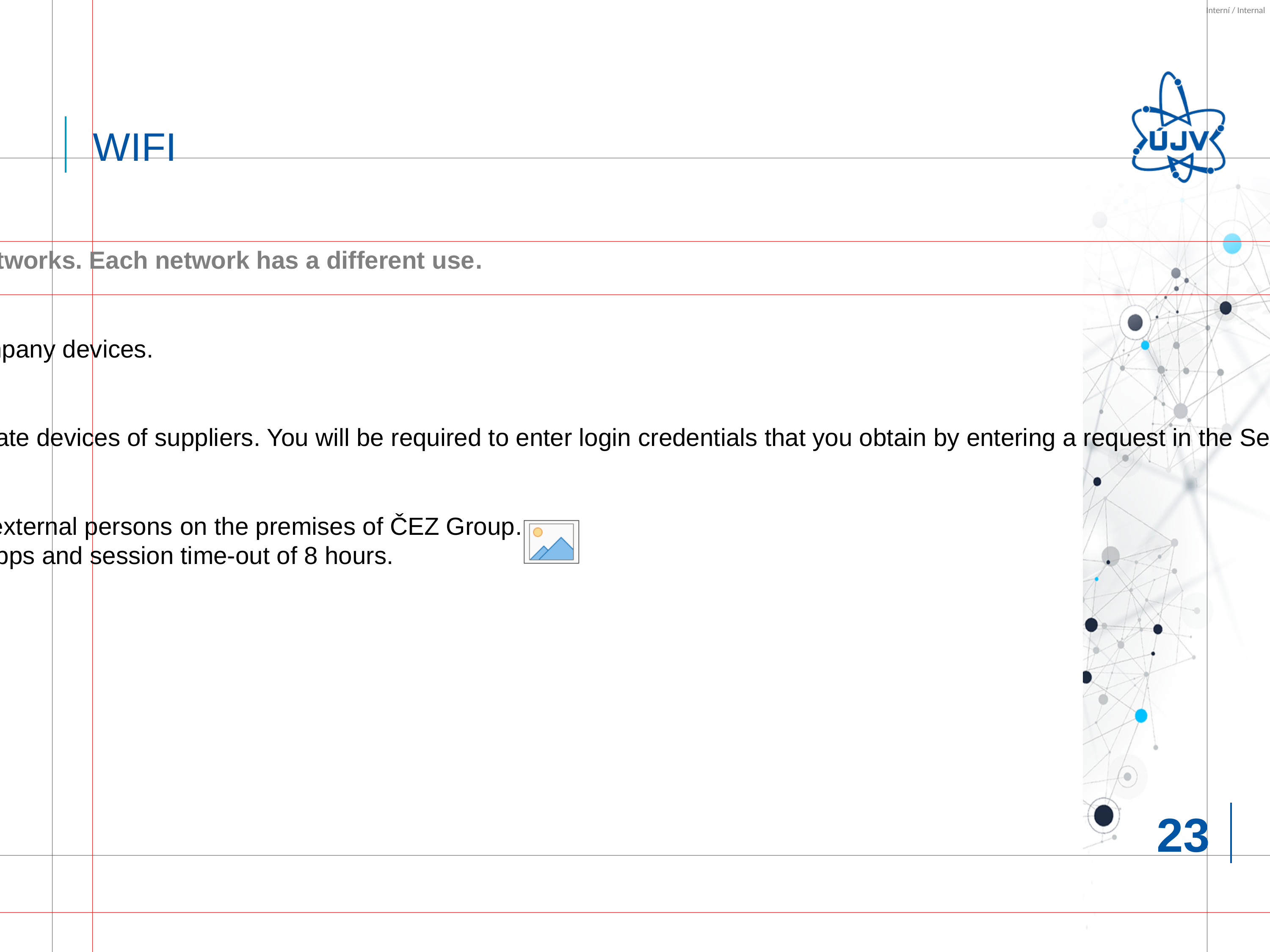

# WIFI
We use several WI-FI networks. Each network has a different use.

UJV_Interni_AD
Network designed for company devices.

UJV_guest/Hotspot
Network designed for private devices of suppliers. You will be required to enter login credentials that you obtain by entering a request in the ServiceDesk.

CEZ_OPEN
Open WIFI for visitors or external persons on the premises of ČEZ Group.
Maximum speed of 512 Kbps and session time-out of 8 hours.
Web portal login.

23